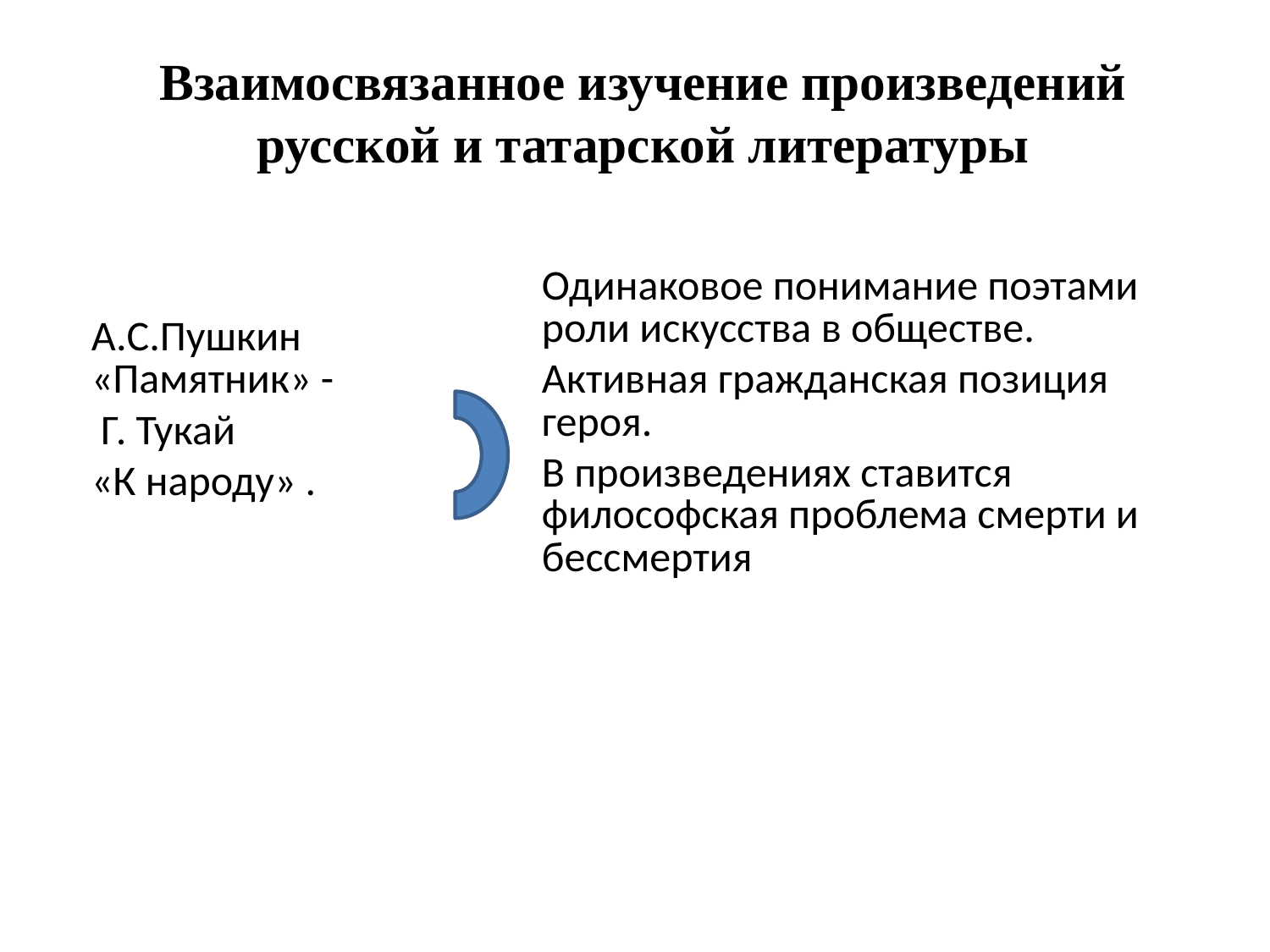

# Взаимосвязанное изучение произведений русской и татарской литературы
| А.С.Пушкин «Памятник» - Г. Тукай «К народу» . | Одинаковое понимание поэтами роли искусства в обществе. Активная гражданская позиция героя. В произведениях ставится философская проблема смерти и бессмертия |
| --- | --- |